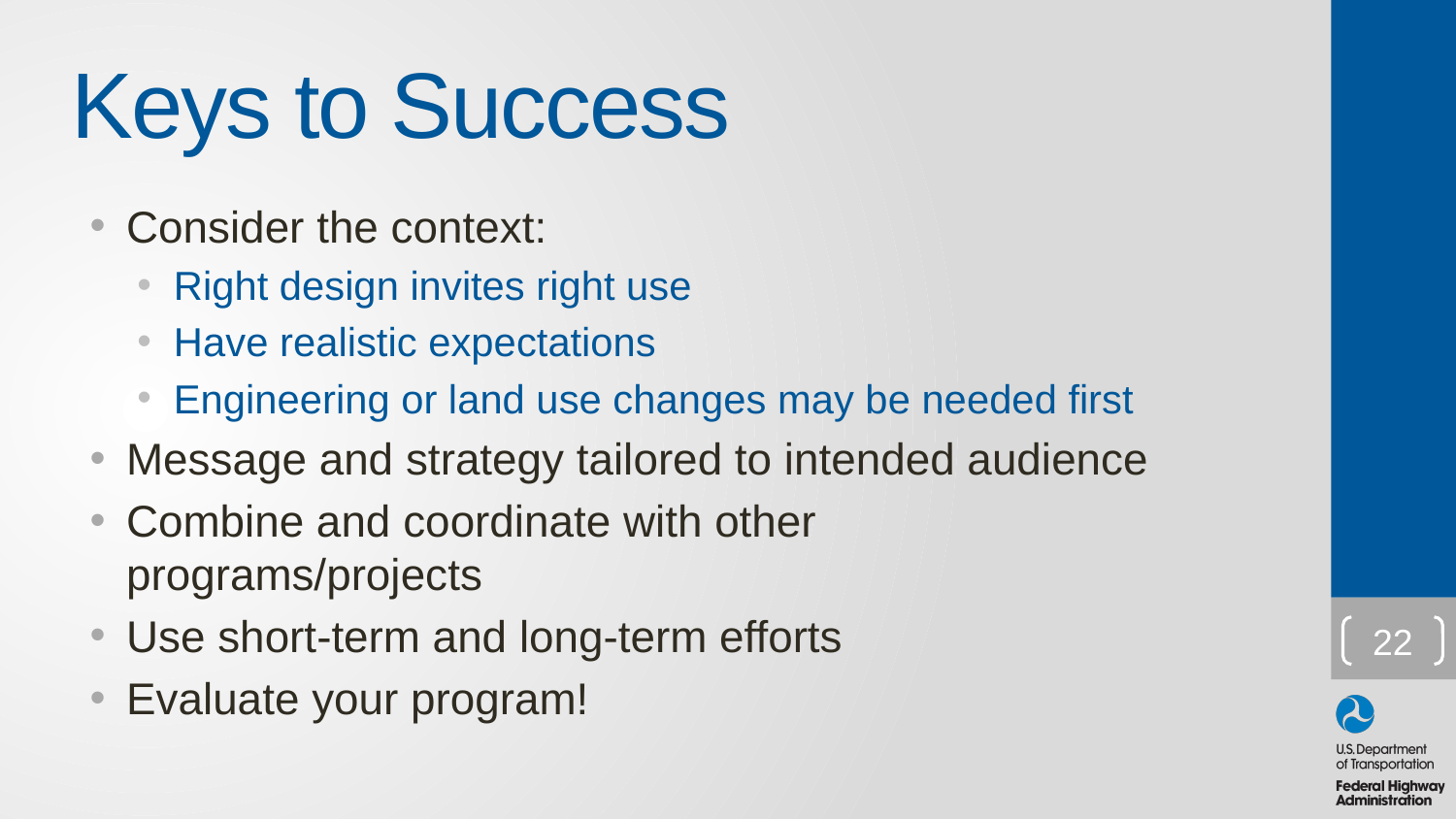

# Keys to Success
Consider the context:
Right design invites right use
Have realistic expectations
Engineering or land use changes may be needed first
Message and strategy tailored to intended audience
Combine and coordinate with other programs/projects
Use short-term and long-term efforts
Evaluate your program!

22